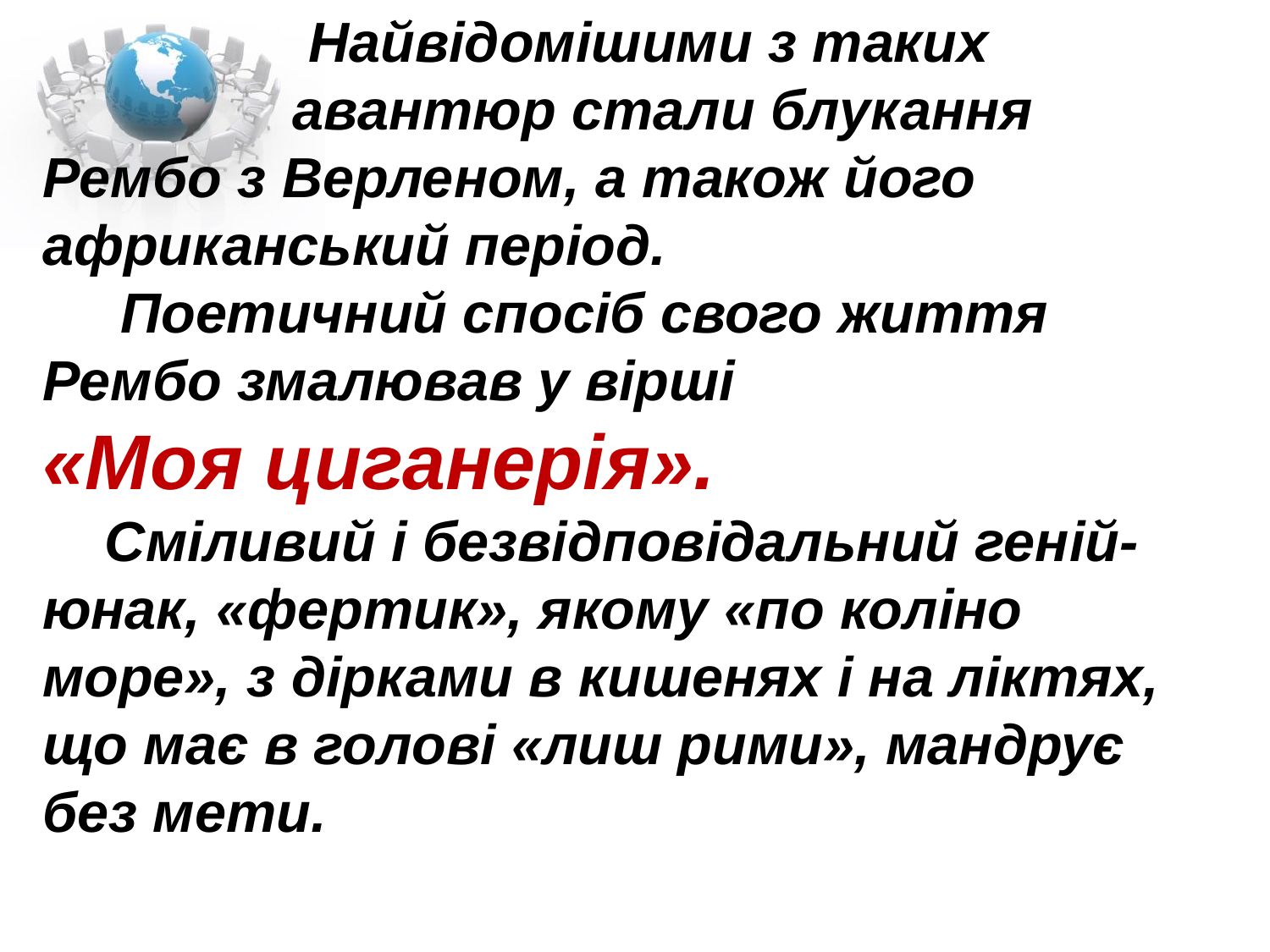

Найвідомішими з таких
                авантюр стали блукання Рембо з Верленом, а також його африканський період.
     Поетичний спосіб свого життя Рембо змалював у вірші
«Моя циганерія».
    Сміливий і безвідповідальний геній-юнак, «фертик», якому «по коліно море», з дірками в кишенях і на ліктях, що має в голові «лиш рими», мандрує без мети.